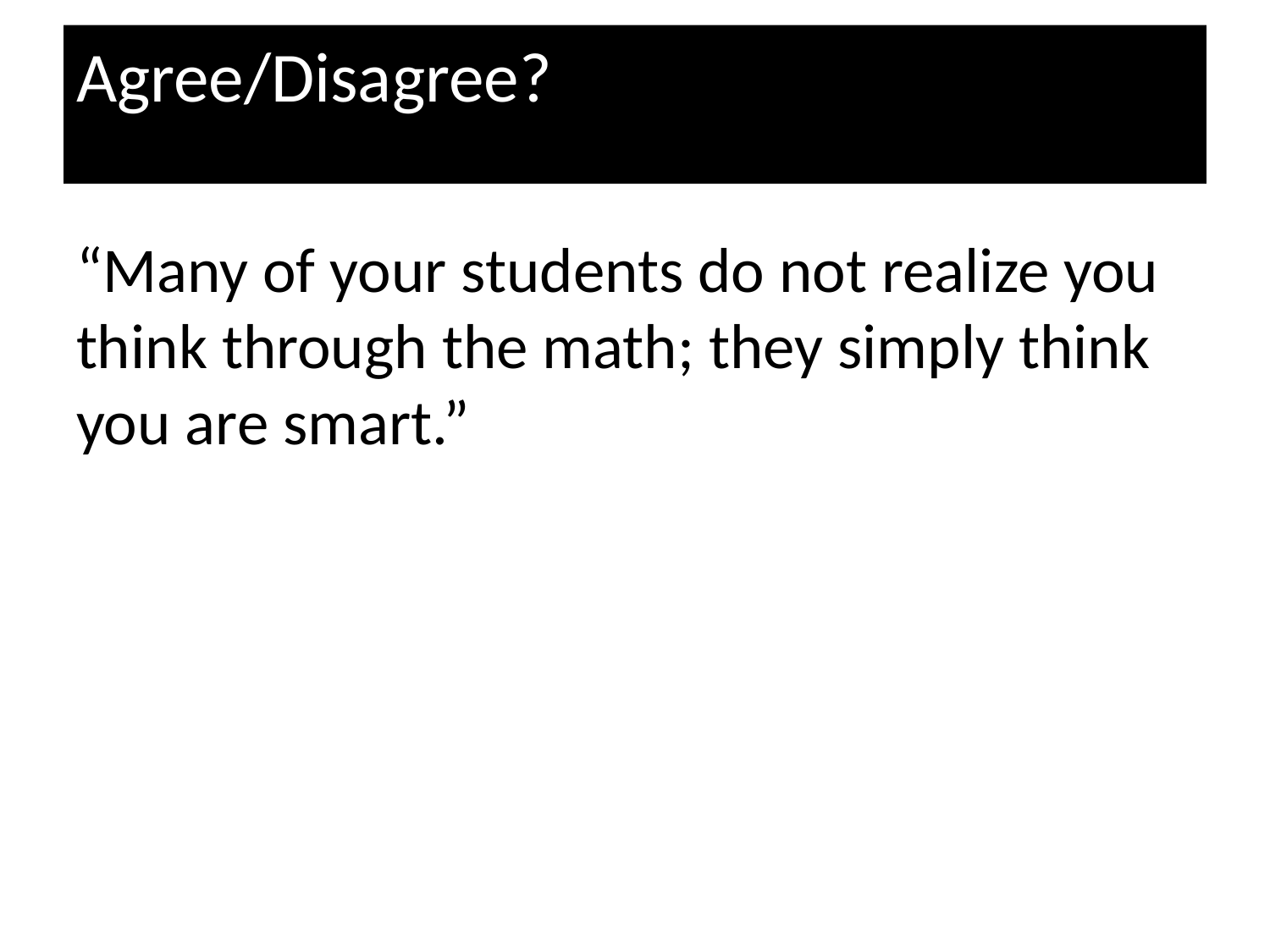

# Agree/Disagree?
“Many of your students do not realize you think through the math; they simply think you are smart.”